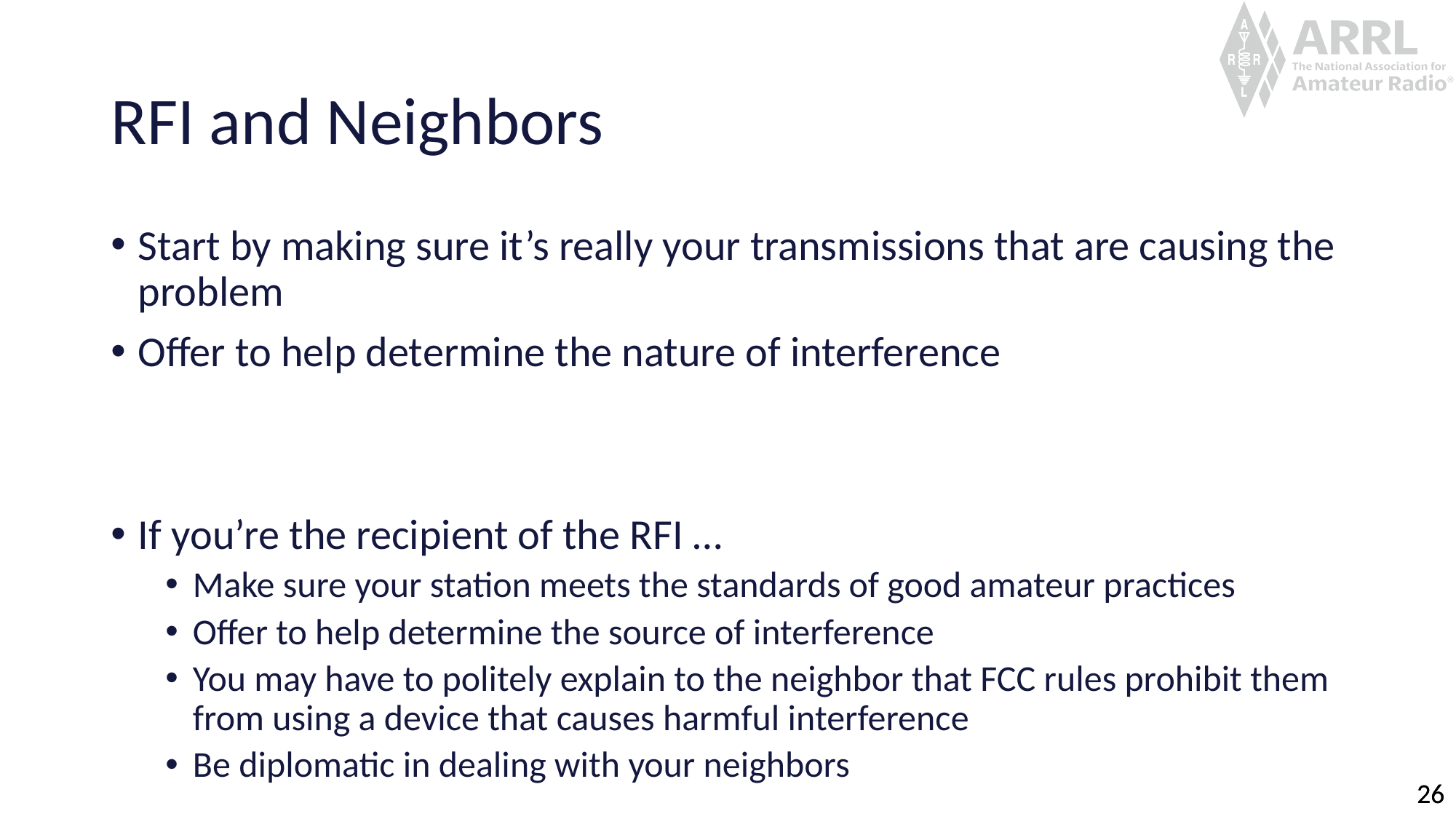

# RFI and Neighbors
Start by making sure it’s really your transmissions that are causing the problem
Offer to help determine the nature of interference

If you’re the recipient of the RFI …
Make sure your station meets the standards of good amateur practices
Offer to help determine the source of interference
You may have to politely explain to the neighbor that FCC rules prohibit them from using a device that causes harmful interference
Be diplomatic in dealing with your neighbors